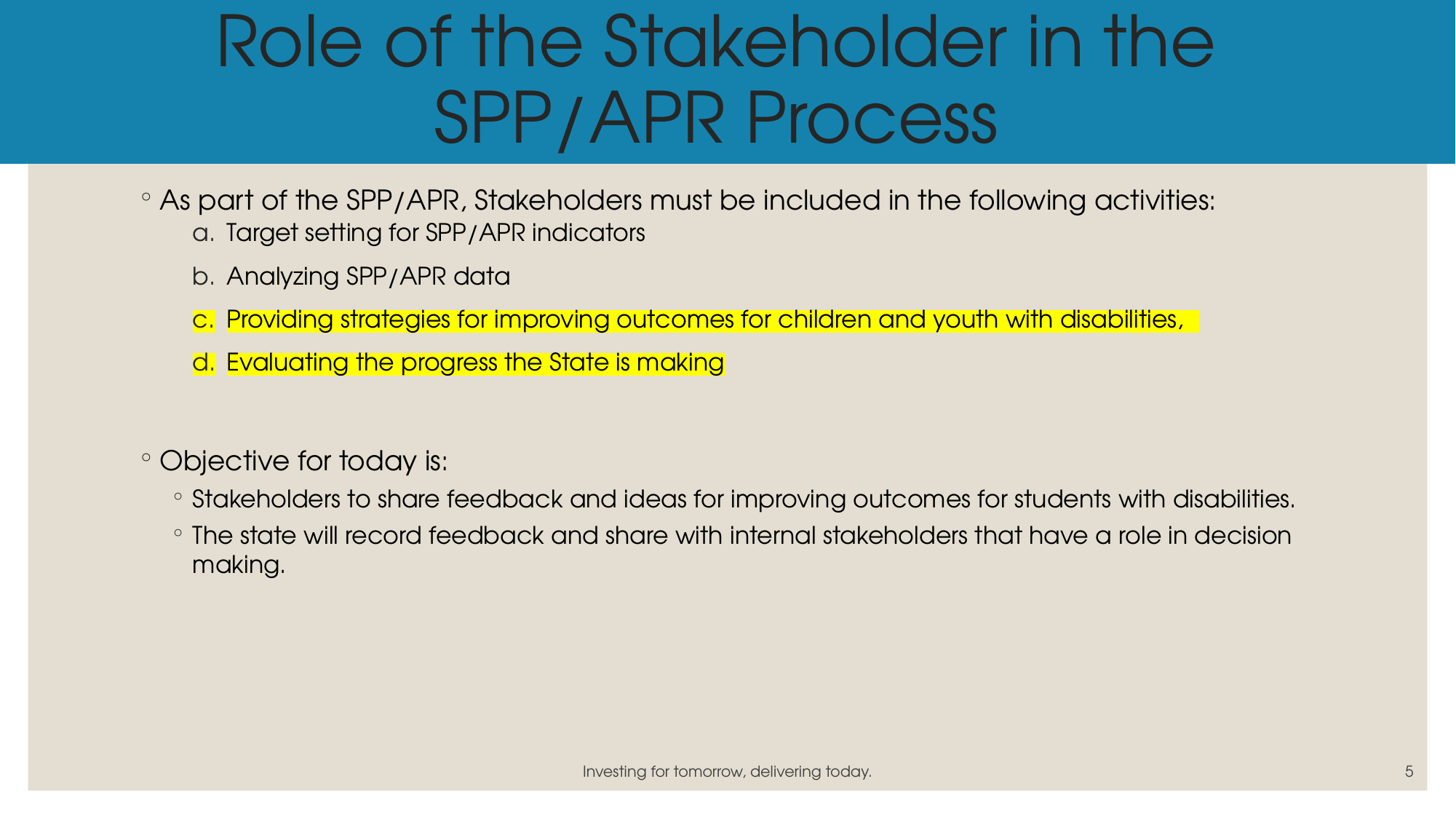

# Role of the Stakeholder in the SPP/APR Process
As part of the SPP/APR, Stakeholders must be included in the following activities:
Target setting for SPP/APR indicators
Analyzing SPP/APR data
Providing strategies for improving outcomes for children and youth with disabilities,
Evaluating the progress the State is making

Objective for today is:
Stakeholders to share feedback and ideas for improving outcomes for students with disabilities.
The state will record feedback and share with internal stakeholders that have a role in decision making.
Investing for tomorrow, delivering today.
5